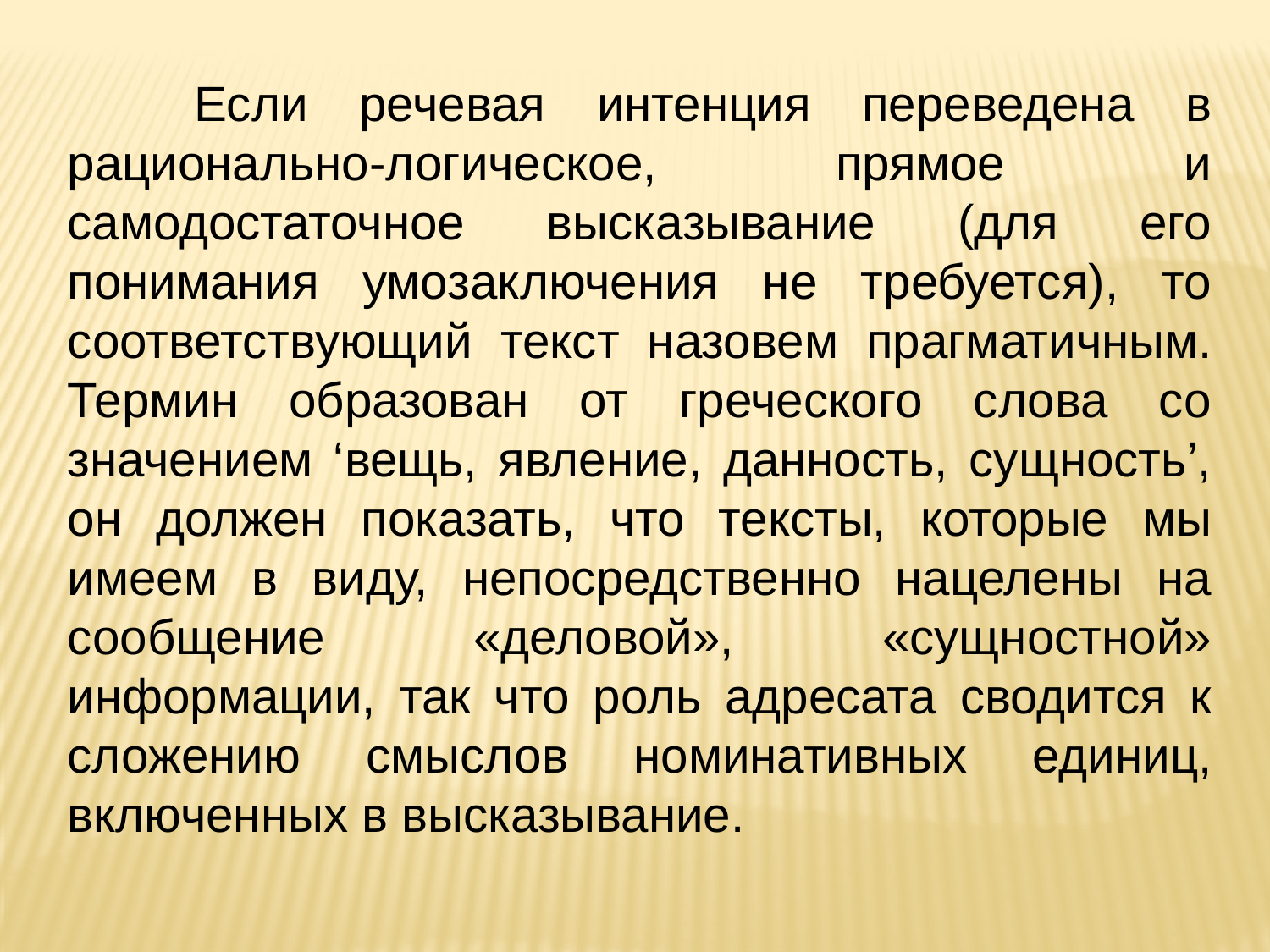

Если речевая интенция переведена в рационально-логическое, прямое и самодостаточное высказывание (для его понимания умозаключения не требуется), то соответствующий текст назовем прагматичным. Термин образован от греческого слова со значением ‘вещь, явление, данность, сущность’, он должен показать, что тексты, которые мы имеем в виду, непосредственно нацелены на сообщение «деловой», «сущностной» информации, так что роль адресата сводится к сложению смыслов номинативных единиц, включенных в высказывание.